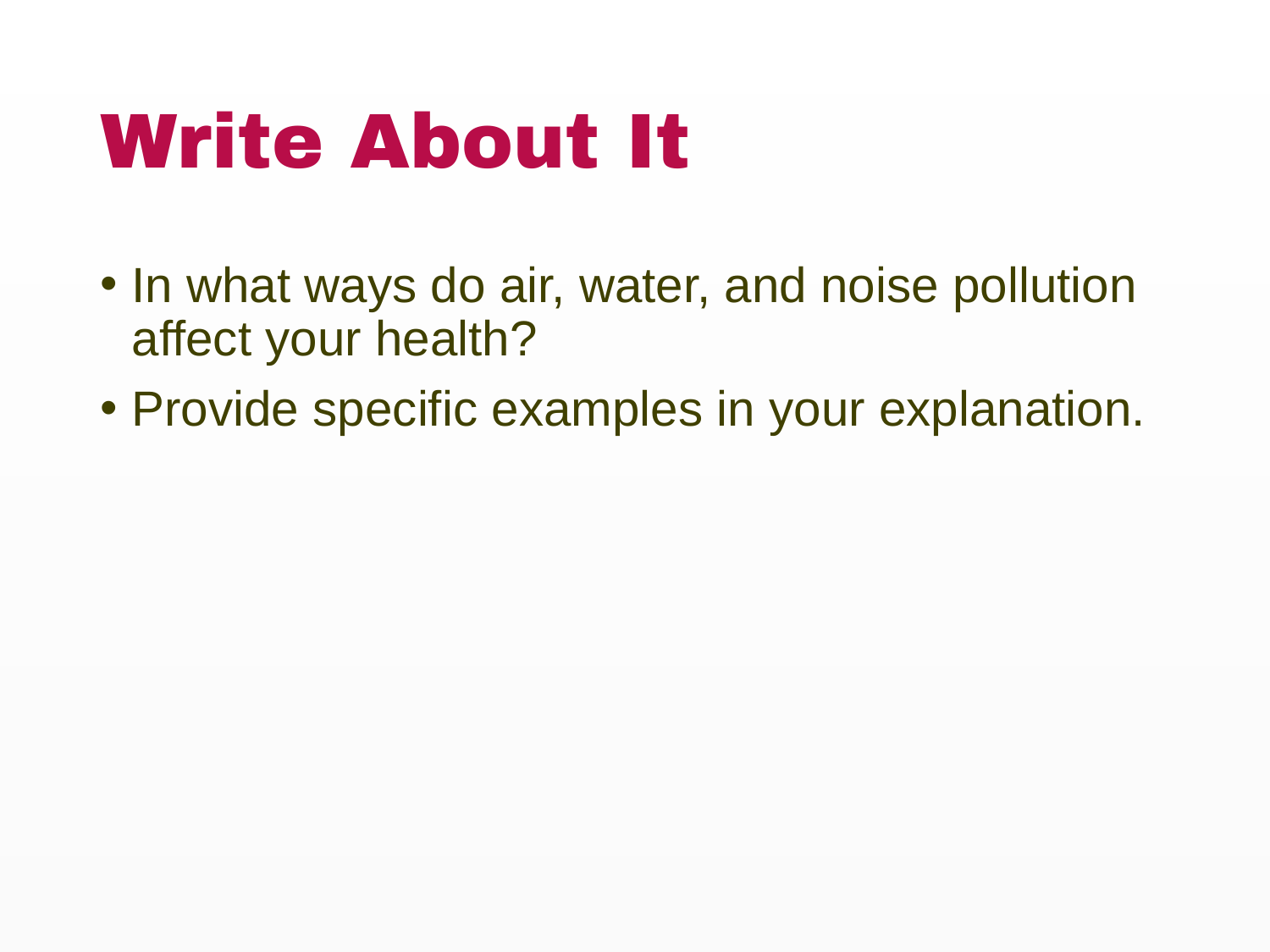

# Write About It
In what ways do air, water, and noise pollution affect your health?
Provide specific examples in your explanation.